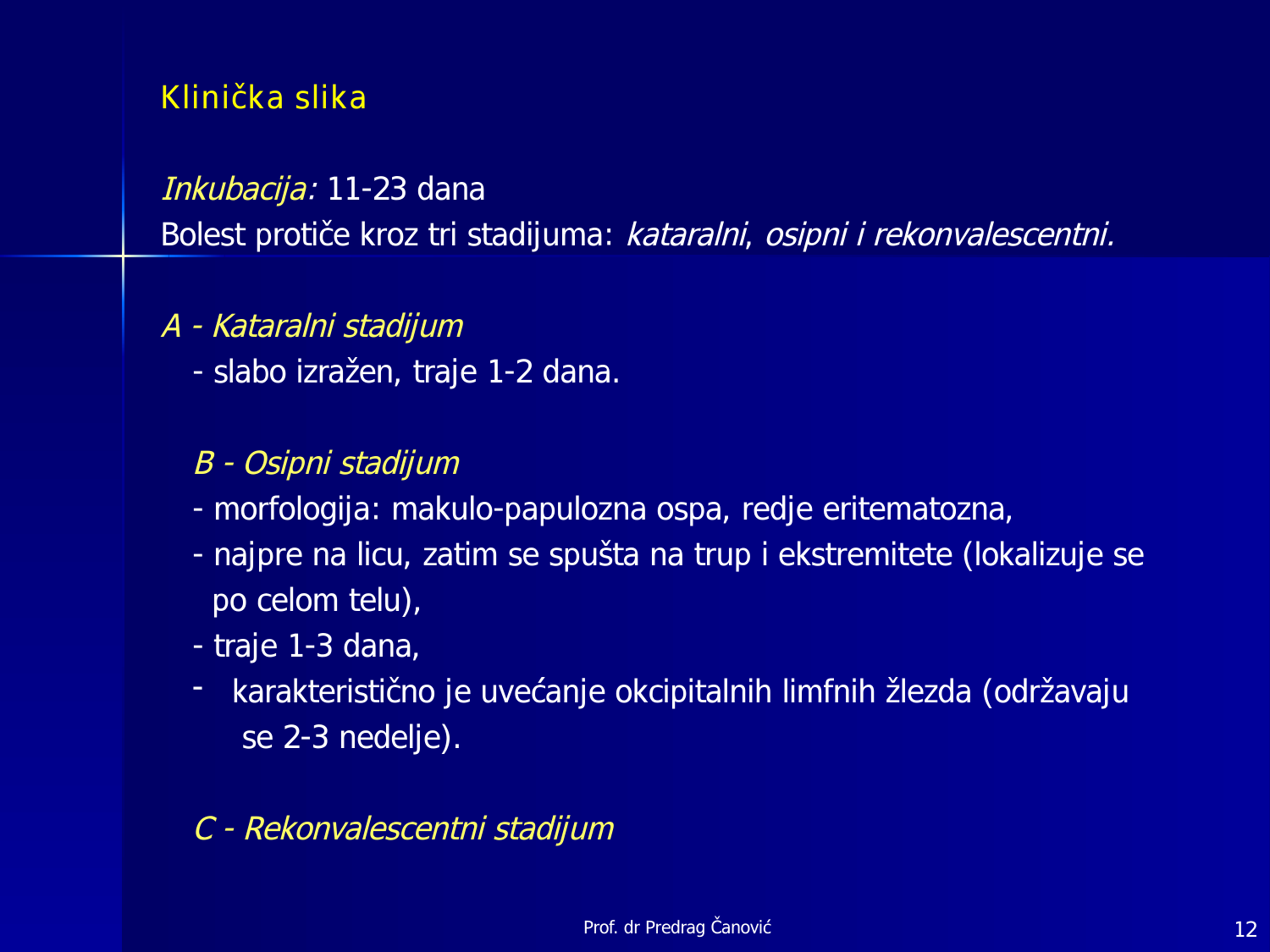

Klinička slika

Inkubacija: 11-23 dana
Bolest protiče kroz tri stadijuma: kataralni, osipni i rekonvalescentni.

A - Kataralni stadijum
- slabo izražen, traje 1-2 dana.

B - Osipni stadijum
- morfologija: makulo-papulozna ospa, redje eritematozna,
- najpre na licu, zatim se spušta na trup i ekstremitete (lokalizuje se
  po celom telu),
- traje 1-3 dana,
 karakteristično je uvećanje okcipitalnih limfnih žlezda (održavaju
  se 2-3 nedelje).

C - Rekonvalescentni stadijum
Prof. dr Predrag Čanović
12